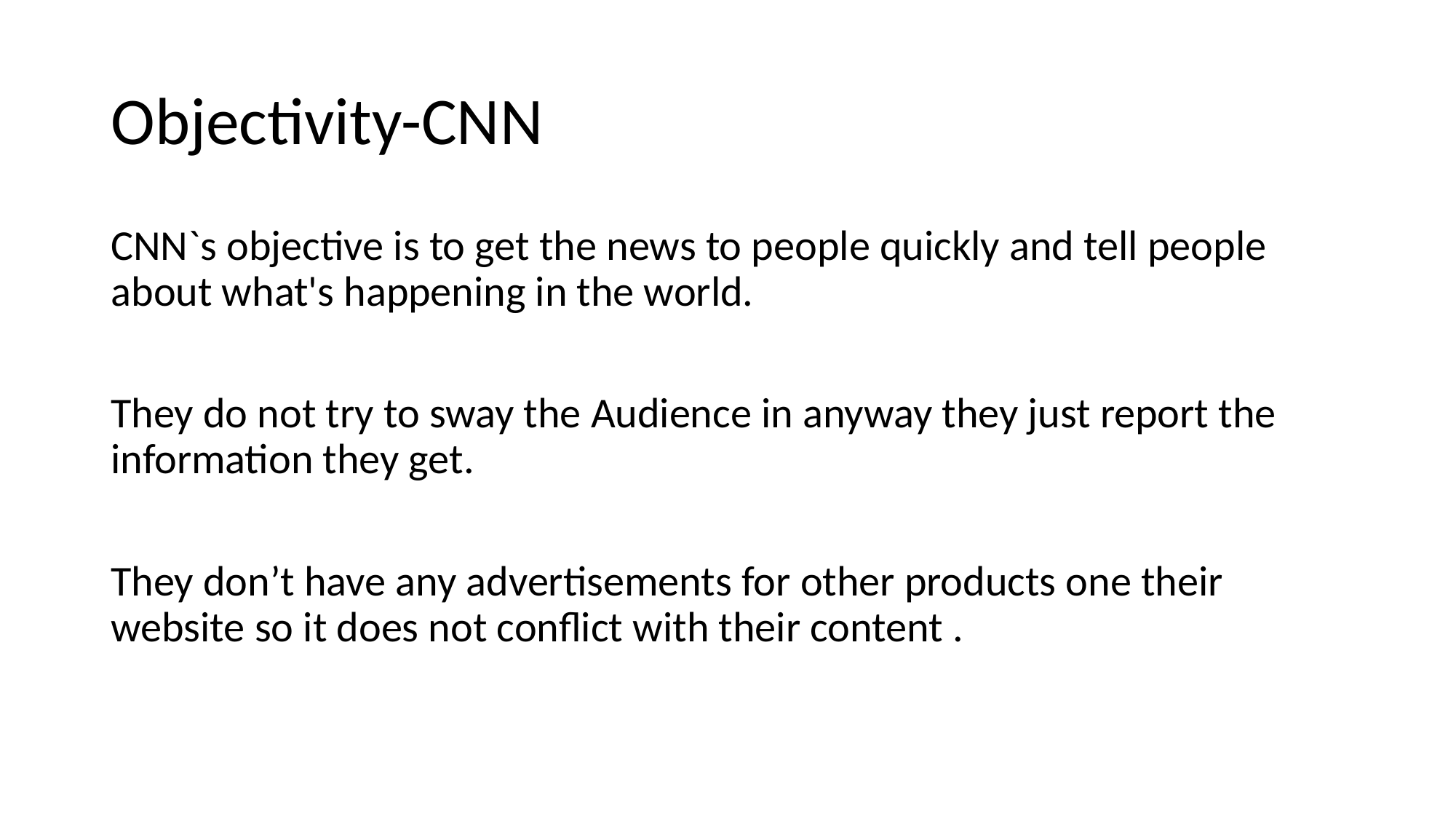

# Objectivity-CNN
CNN`s objective is to get the news to people quickly and tell people about what's happening in the world.

They do not try to sway the Audience in anyway they just report the information they get.

They don’t have any advertisements for other products one their website so it does not conflict with their content .